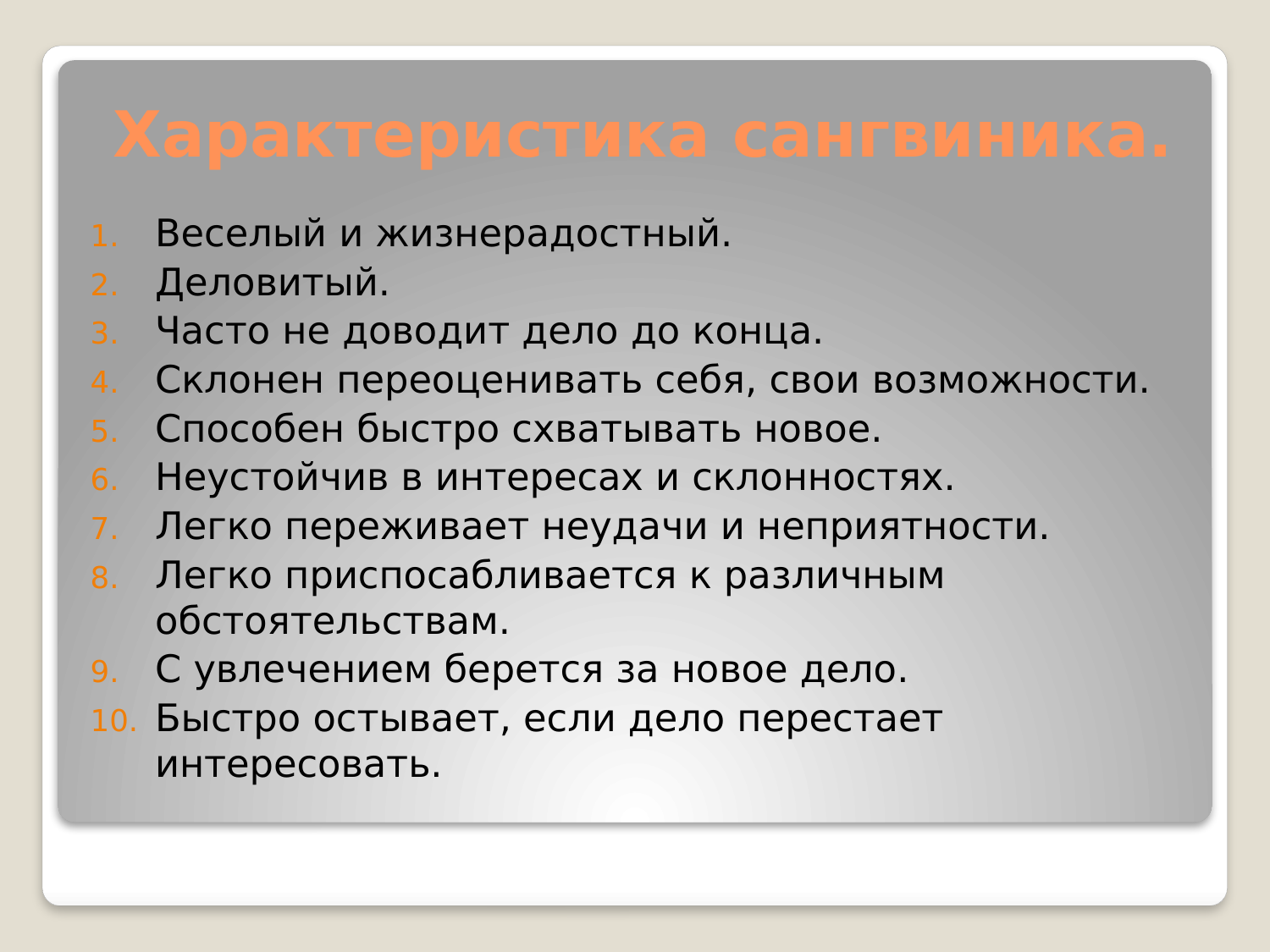

# Характеристика сангвиника.
Веселый и жизнерадостный.
Деловитый.
Часто не доводит дело до конца.
Склонен переоценивать себя, свои возможности.
Способен быстро схватывать новое.
Неустойчив в интересах и склонностях.
Легко переживает неудачи и неприятности.
Легко приспосабливается к различным обстоятельствам.
С увлечением берется за новое дело.
Быстро остывает, если дело перестает интересовать.